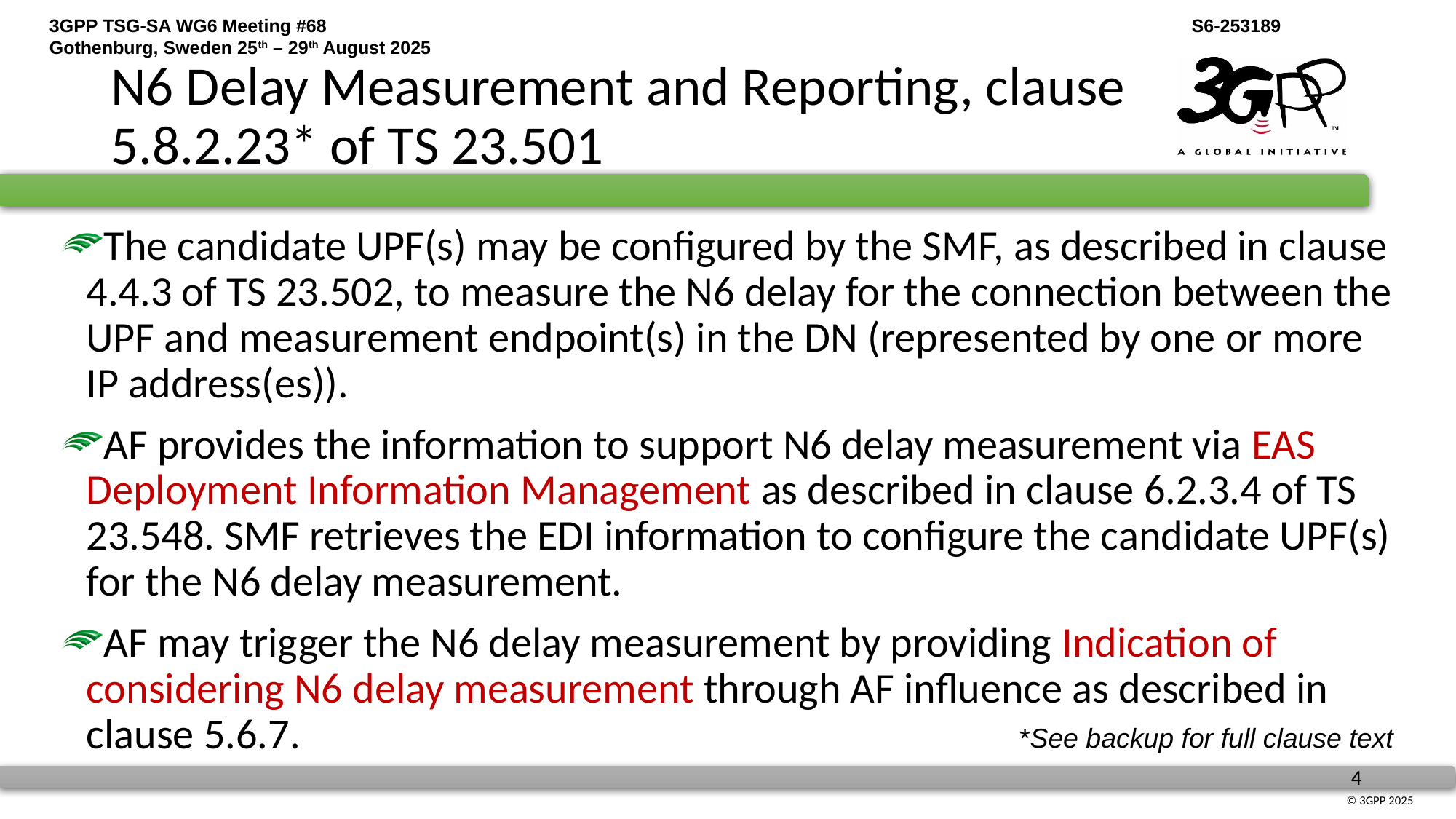

# N6 Delay Measurement and Reporting, clause 5.8.2.23* of TS 23.501
The candidate UPF(s) may be configured by the SMF, as described in clause 4.4.3 of TS 23.502, to measure the N6 delay for the connection between the UPF and measurement endpoint(s) in the DN (represented by one or more IP address(es)).
AF provides the information to support N6 delay measurement via EAS Deployment Information Management as described in clause 6.2.3.4 of TS 23.548. SMF retrieves the EDI information to configure the candidate UPF(s) for the N6 delay measurement.
AF may trigger the N6 delay measurement by providing Indication of considering N6 delay measurement through AF influence as described in clause 5.6.7.
*See backup for full clause text